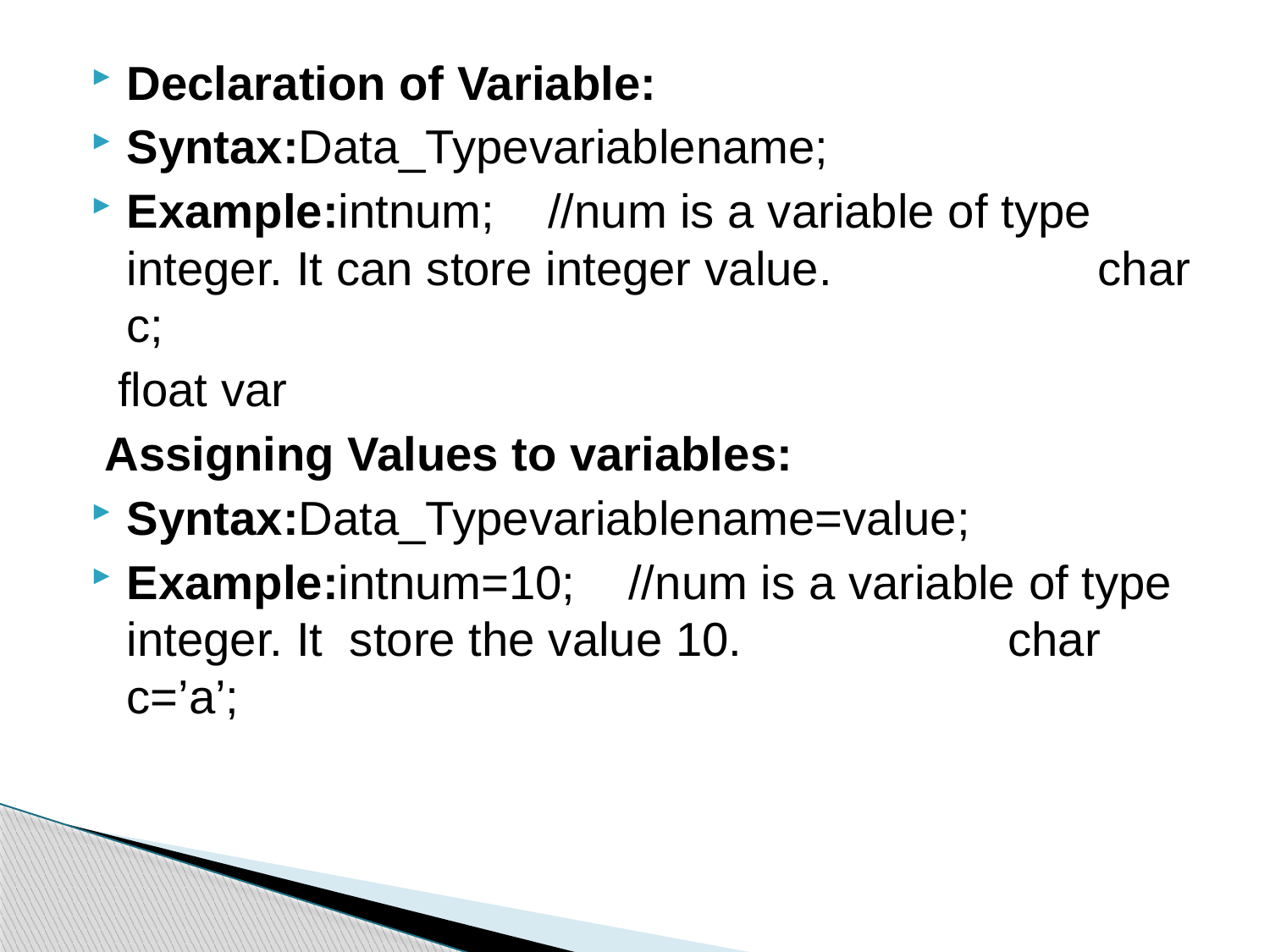

Declaration of Variable:
Syntax:Data_Typevariablename;
Example:intnum;    //num is a variable of type integer. It can store integer value.                    char c;
  float var
 Assigning Values to variables:
Syntax:Data_Typevariablename=value;
Example:intnum=10;    //num is a variable of type integer. It  store the value 10.                    char c=’a’;